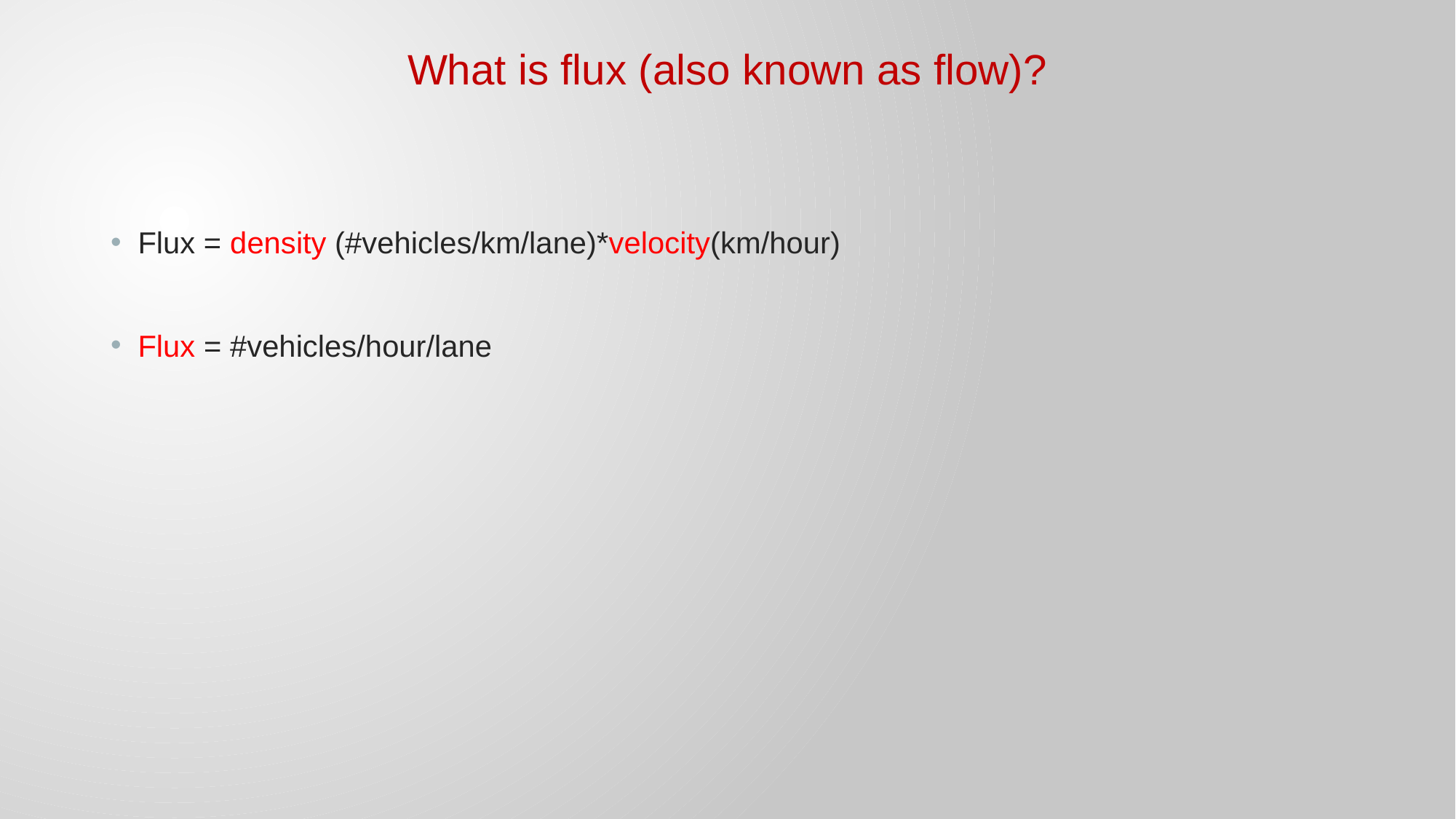

What is flux (also known as flow)?

Flux = density (#vehicles/km/lane)*velocity(km/hour)

Flux = #vehicles/hour/lane